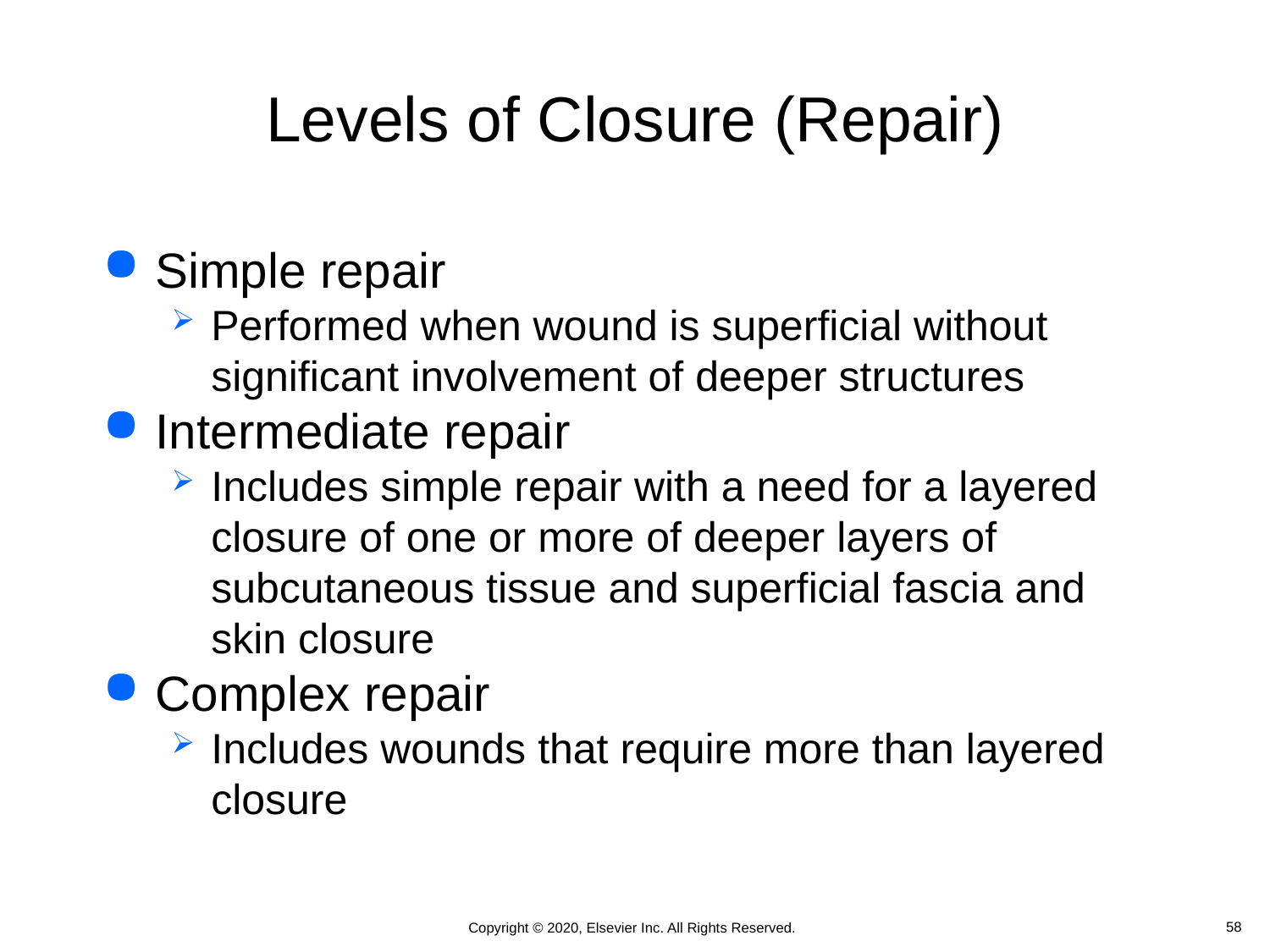

# Levels of Closure (Repair)
Simple repair
Performed when wound is superficial without significant involvement of deeper structures
Intermediate repair
Includes simple repair with a need for a layered closure of one or more of deeper layers of subcutaneous tissue and superficial fascia and skin closure
Complex repair
Includes wounds that require more than layered closure
 58